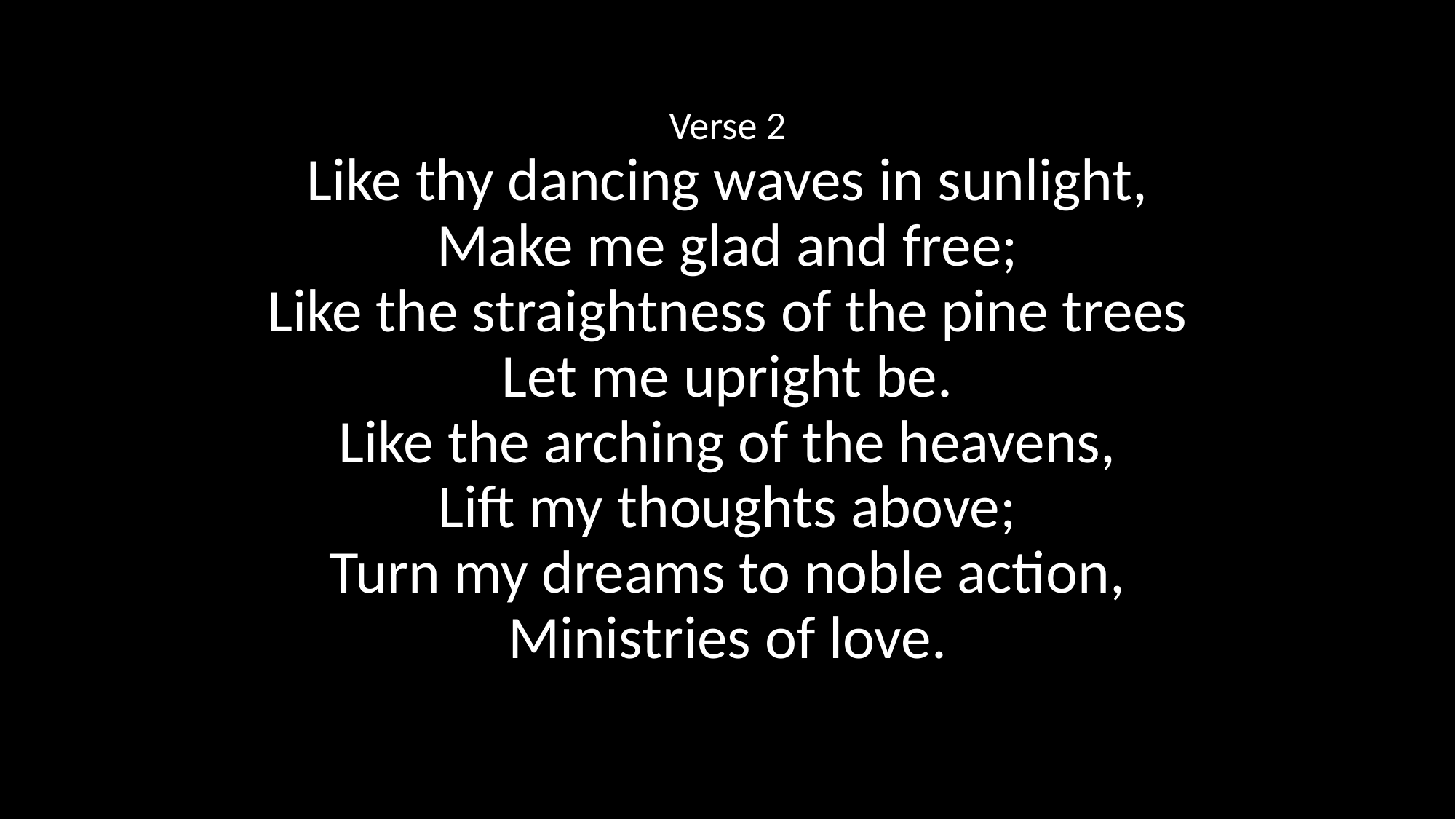

Verse 2
Like thy dancing waves in sunlight,
Make me glad and free;
Like the straightness of the pine trees
Let me upright be.
Like the arching of the heavens,
Lift my thoughts above;
Turn my dreams to noble action,
Ministries of love.